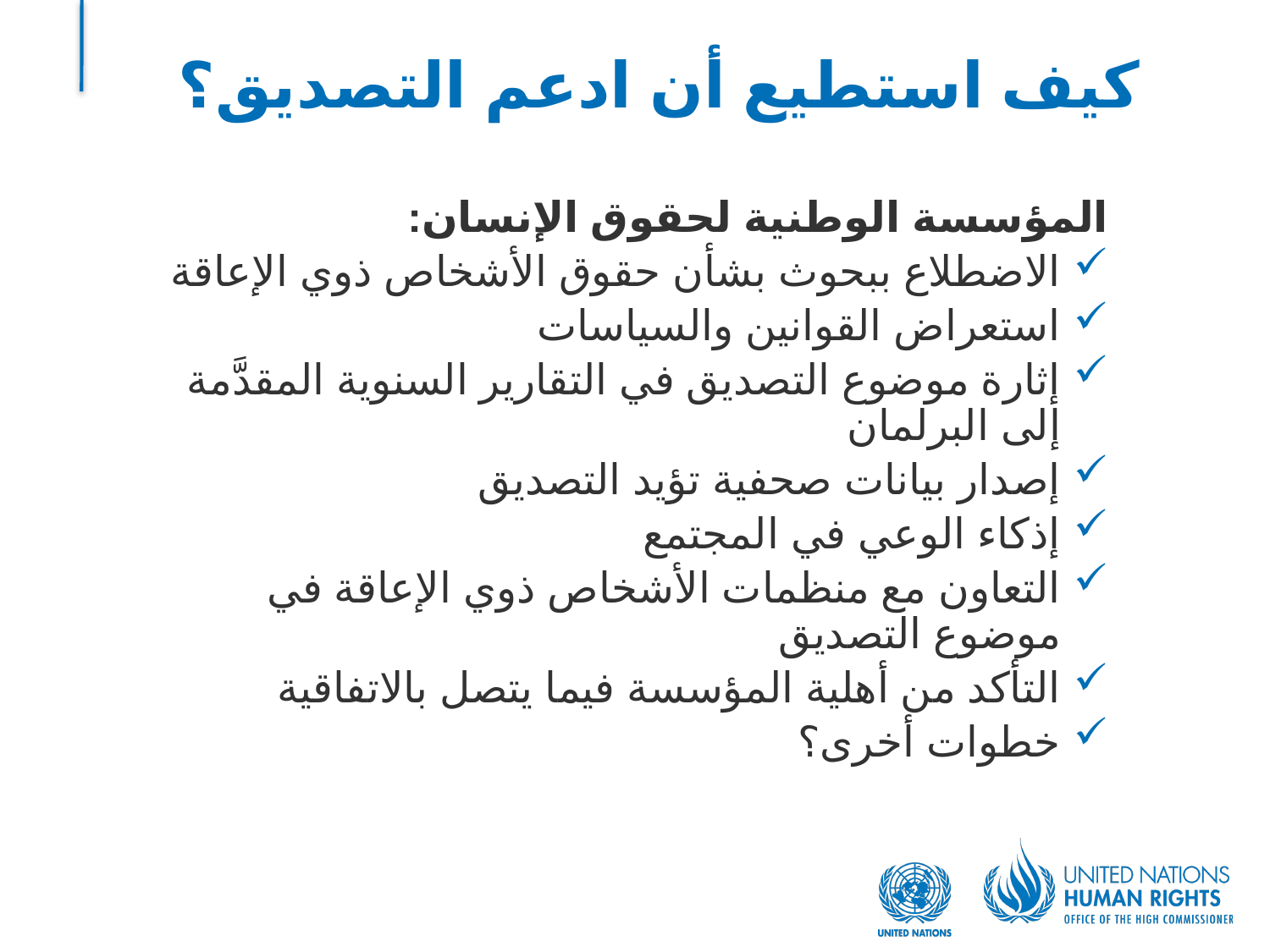

# كيف استطيع أن ادعم التصديق؟
المؤسسة الوطنية لحقوق الإنسان:
الاضطلاع ببحوث بشأن حقوق الأشخاص ذوي الإعاقة
استعراض القوانين والسياسات
إثارة موضوع التصديق في التقارير السنوية المقدَّمة إلى البرلمان
إصدار بيانات صحفية تؤيد التصديق
إذكاء الوعي في المجتمع
التعاون مع منظمات الأشخاص ذوي الإعاقة في موضوع التصديق
التأكد من أهلية المؤسسة فيما يتصل بالاتفاقية
خطوات أخرى؟